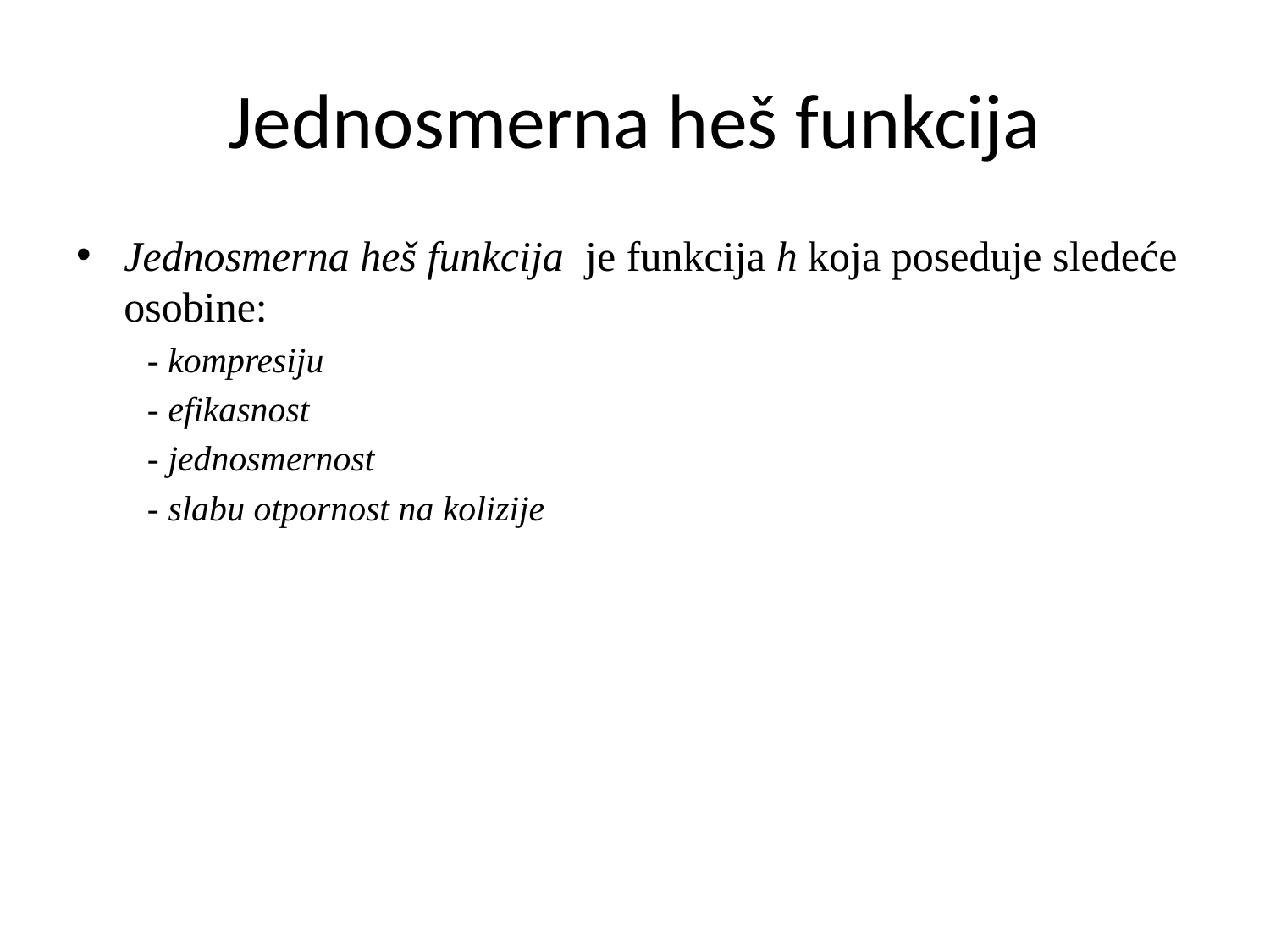

# Jednosmerna heš funkcija
Jednosmerna heš funkcija  je funkcija h koja poseduje sledeće osobine:
        - kompresiju
        - efikasnost
        - jednosmernost
        - slabu otpornost na kolizije